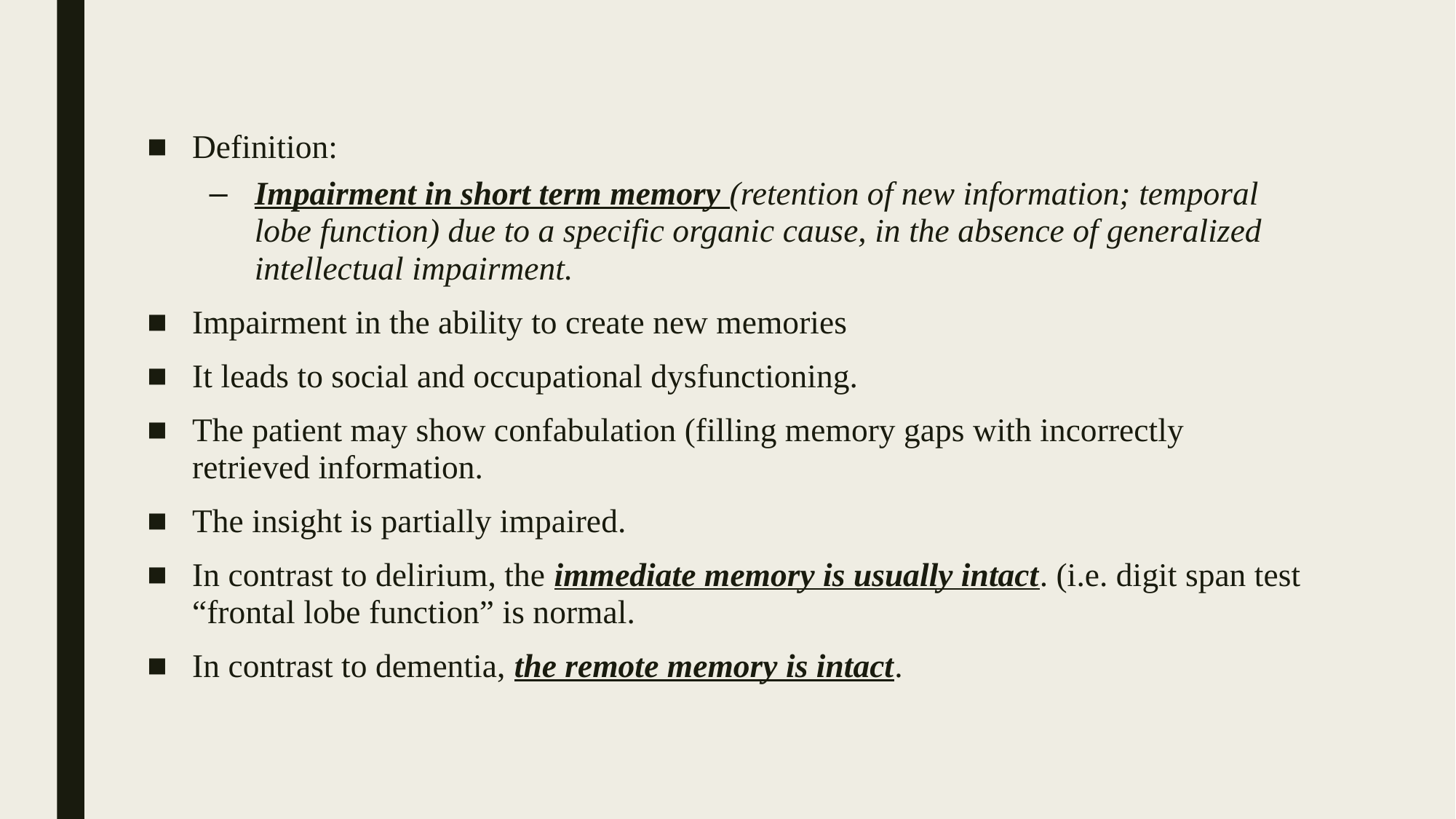

Definition:
Impairment in short term memory (retention of new information; temporal lobe function) due to a specific organic cause, in the absence of generalized intellectual impairment.
Impairment in the ability to create new memories
It leads to social and occupational dysfunctioning.
The patient may show confabulation (filling memory gaps with incorrectly retrieved information.
The insight is partially impaired.
In contrast to delirium, the immediate memory is usually intact. (i.e. digit span test “frontal lobe function” is normal.
In contrast to dementia, the remote memory is intact.